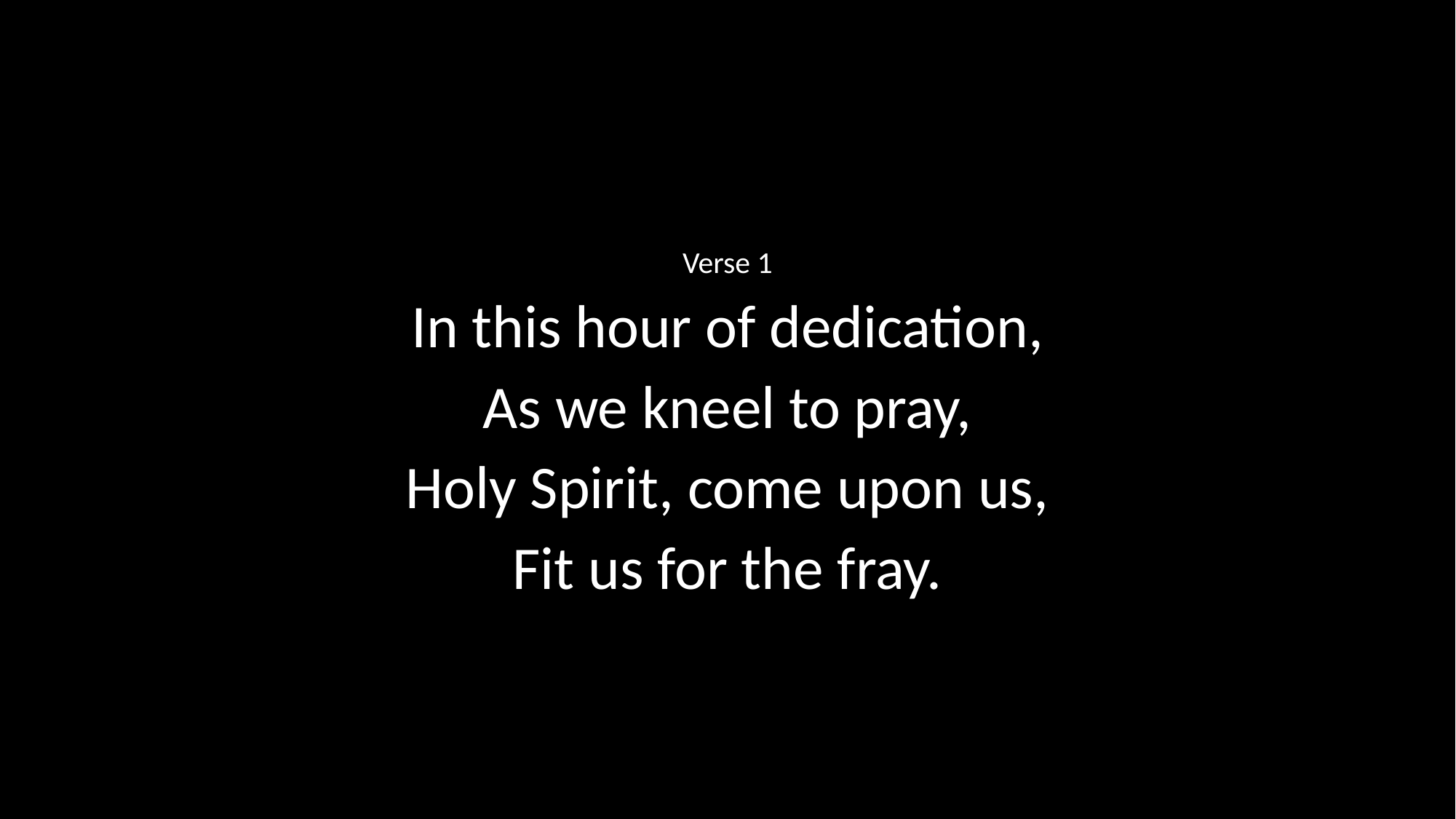

Verse 1
In this hour of dedication,
As we kneel to pray,
Holy Spirit, come upon us,
Fit us for the fray.